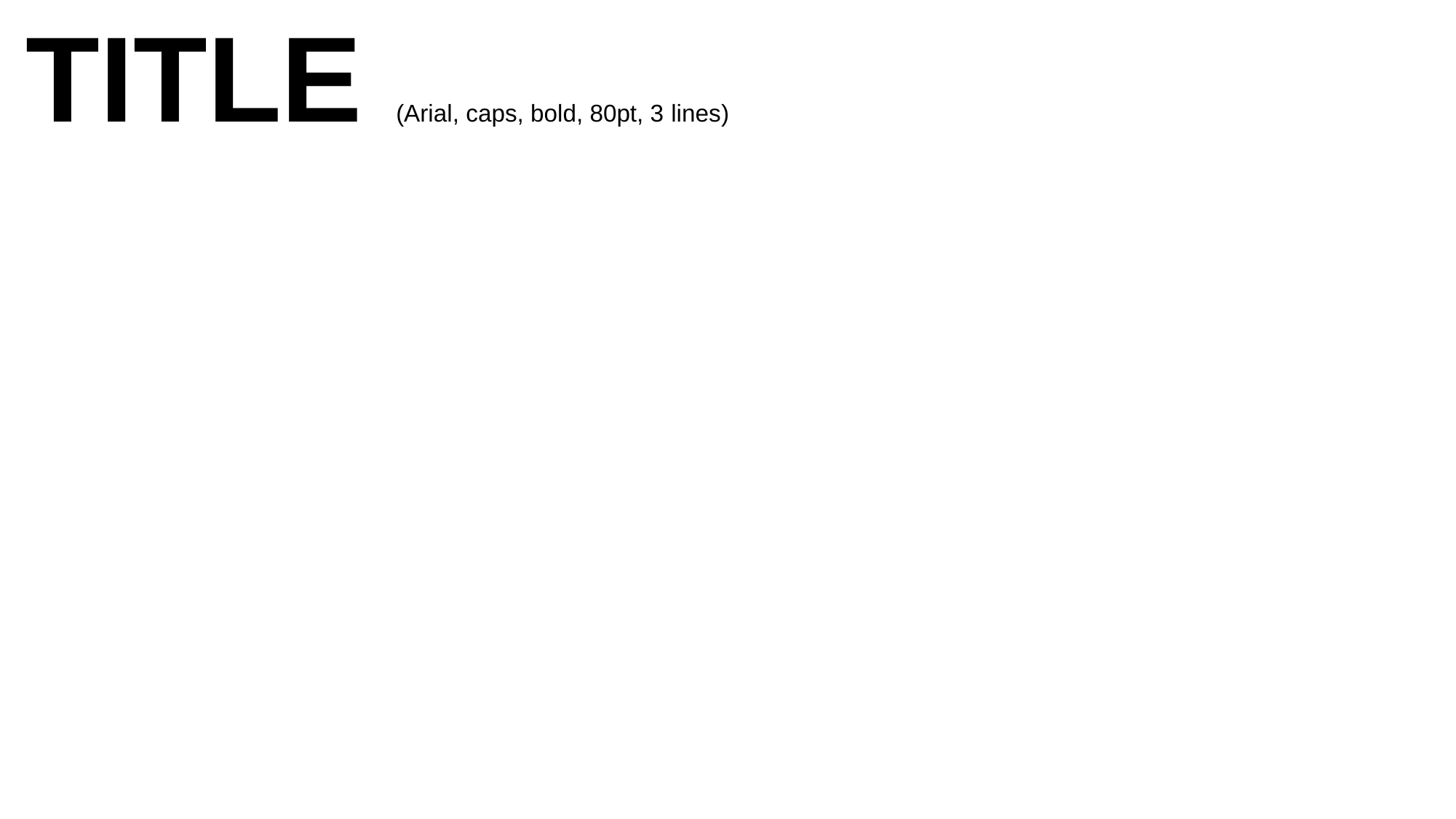

# Title (Arial, caps, bold, 80pt, 3 lines)